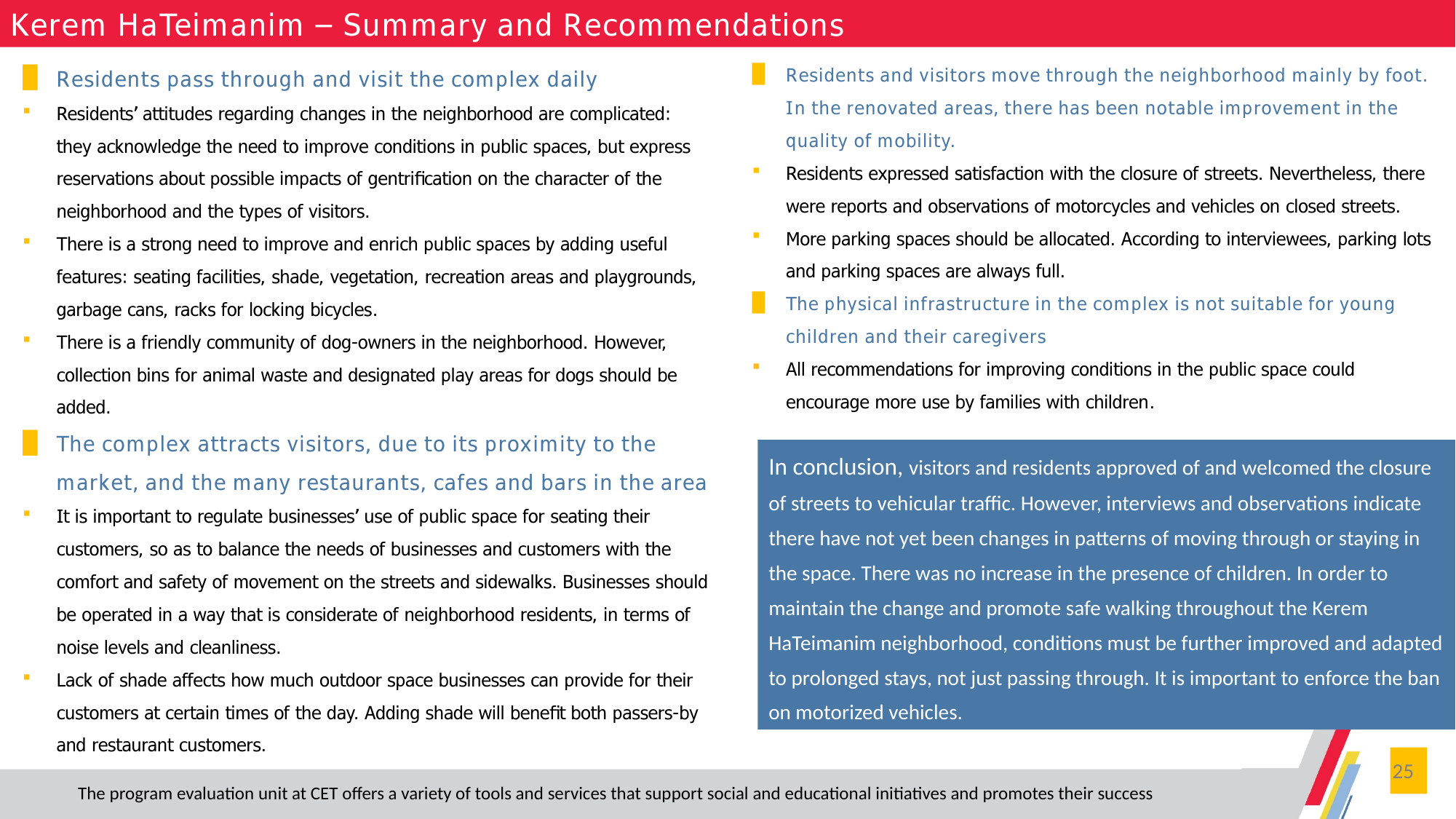

Kerem HaTeimanim – Summary and Recommendations
Residents pass through and visit the complex daily
Residents’ attitudes regarding changes in the neighborhood are complicated:
they acknowledge the need to improve conditions in public spaces, but express reservations about possible impacts of gentrification on the character of the neighborhood and the types of visitors.
There is a strong need to improve and enrich public spaces by adding useful features: seating facilities, shade, vegetation, recreation areas and playgrounds, garbage cans, racks for locking bicycles.
There is a friendly community of dog-owners in the neighborhood. However, collection bins for animal waste and designated play areas for dogs should be added.
The complex attracts visitors, due to its proximity to the market, and the many restaurants, cafes and bars in the area
It is important to regulate businesses’ use of public space for seating their customers, so as to balance the needs of businesses and customers with the comfort and safety of movement on the streets and sidewalks. Businesses should be operated in a way that is considerate of neighborhood residents, in terms of noise levels and cleanliness.
Lack of shade affects how much outdoor space businesses can provide for their customers at certain times of the day. Adding shade will benefit both passers-by and restaurant customers.
Residents and visitors move through the neighborhood mainly by foot. In the renovated areas, there has been notable improvement in the quality of mobility.
Residents expressed satisfaction with the closure of streets. Nevertheless, there were reports and observations of motorcycles and vehicles on closed streets.
More parking spaces should be allocated. According to interviewees, parking lots and parking spaces are always full.
The physical infrastructure in the complex is not suitable for young children and their caregivers
All recommendations for improving conditions in the public space could encourage more use by families with children.

In conclusion, visitors and residents approved of and welcomed the closure of streets to vehicular traffic. However, interviews and observations indicate there have not yet been changes in patterns of moving through or staying in the space. There was no increase in the presence of children. In order to maintain the change and promote safe walking throughout the Kerem HaTeimanim neighborhood, conditions must be further improved and adapted to prolonged stays, not just passing through. It is important to enforce the ban on motorized vehicles.
25